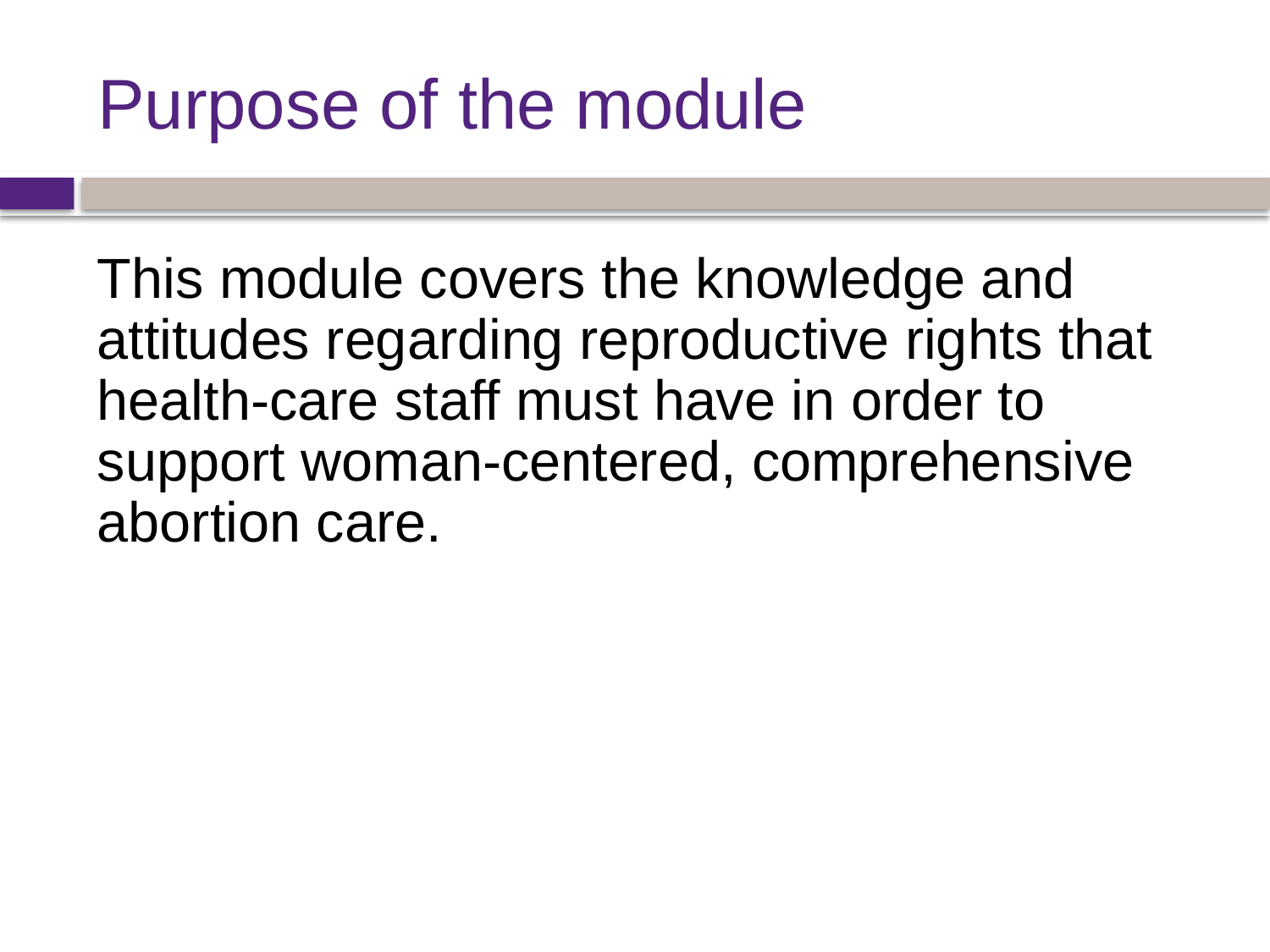

# Purpose of the module
This module covers the knowledge and attitudes regarding reproductive rights that health-care staff must have in order to support woman-centered, comprehensive abortion care.